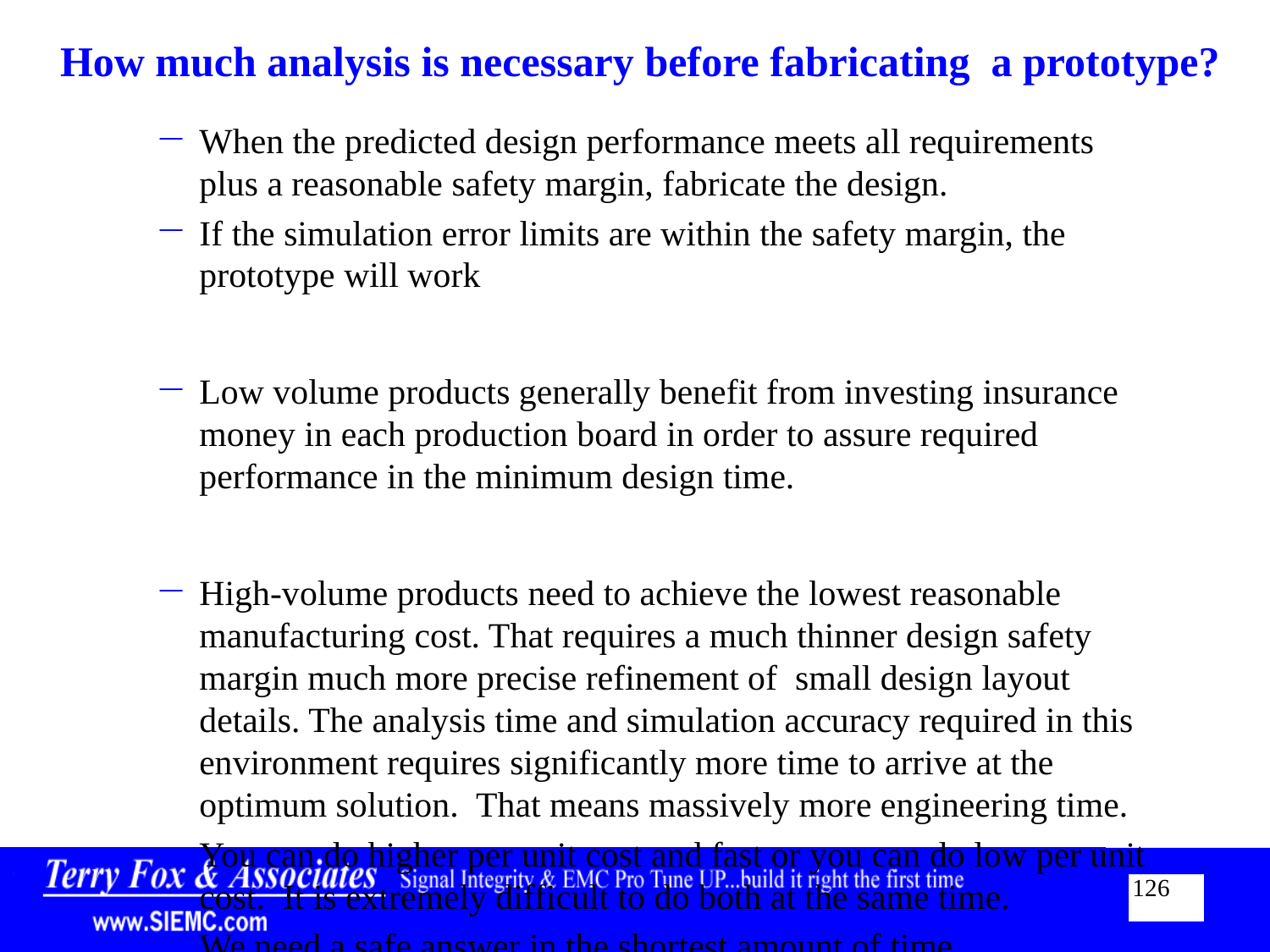

# How much analysis is necessary before fabricating  a prototype?
When the predicted design performance meets all requirements plus a reasonable safety margin, fabricate the design.
If the simulation error limits are within the safety margin, the prototype will work

Low volume products generally benefit from investing insurance money in each production board in order to assure required performance in the minimum design time.

High-volume products need to achieve the lowest reasonable manufacturing cost. That requires a much thinner design safety margin much more precise refinement of  small design layout details. The analysis time and simulation accuracy required in this environment requires significantly more time to arrive at the optimum solution.  That means massively more engineering time.
You can do higher per unit cost and fast or you can do low per unit cost.  It is extremely difficult to do both at the same time.
We need a safe answer in the shortest amount of time.
If you adopt my method of thinking about the problem and design with a safety margin, you will avoid late cycle performance issues which cause delivery delays and unplanned desperation board spins.

126